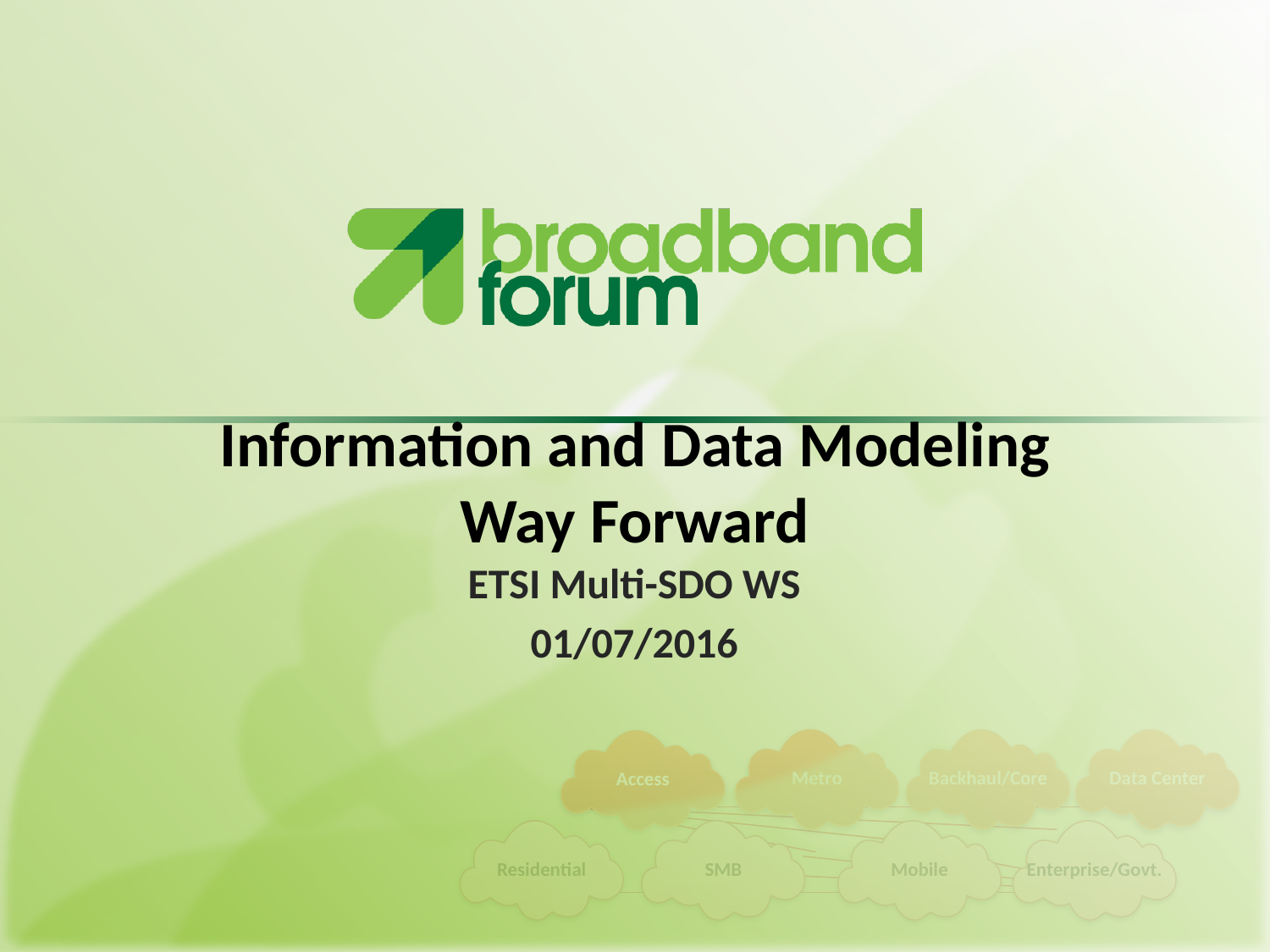

# Information and Data Modeling Way Forward
ETSI Multi-SDO WS
01/07/2016